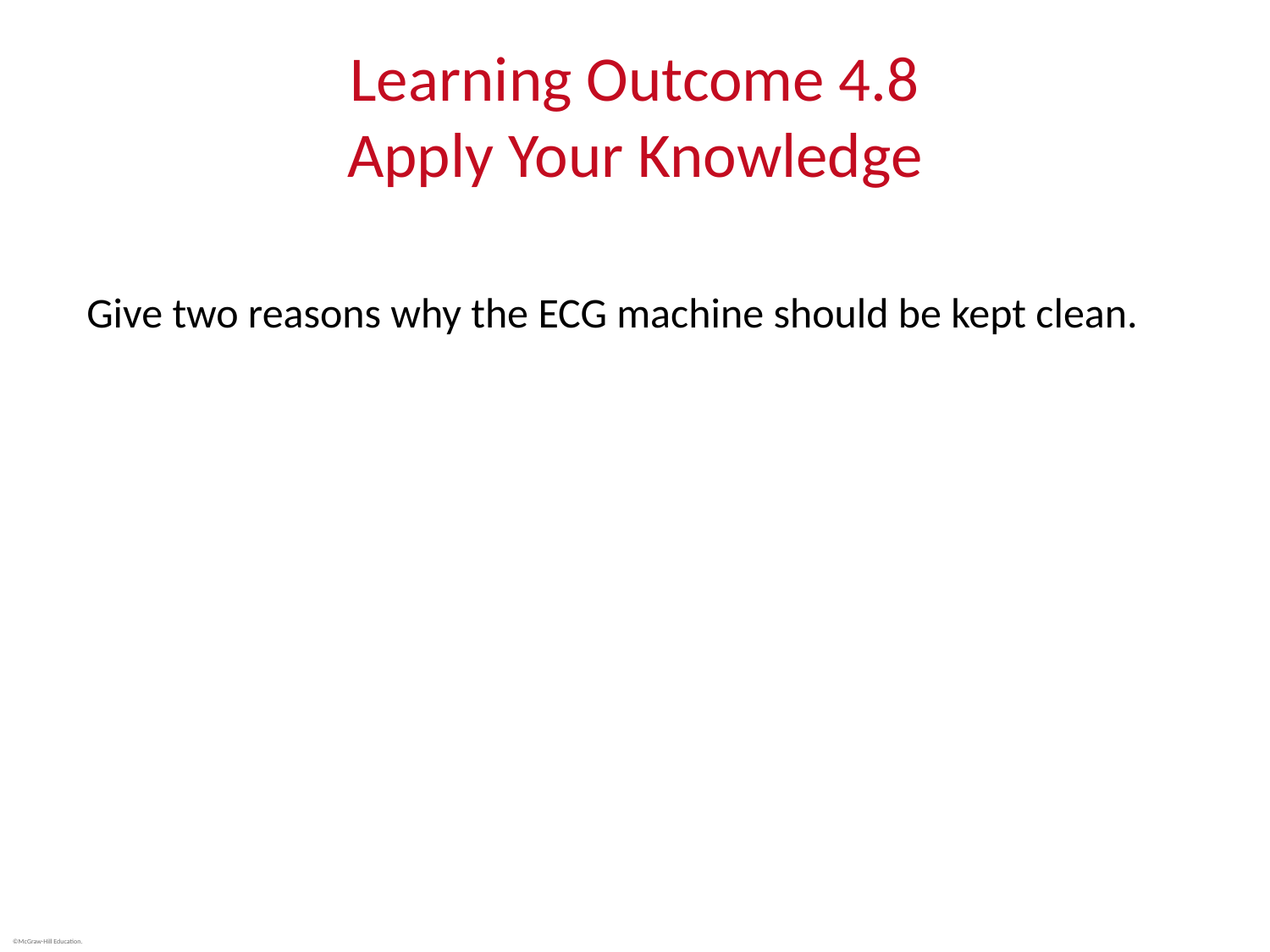

# Learning Outcome 4.8 Apply Your Knowledge
Give two reasons why the ECG machine should be kept clean.